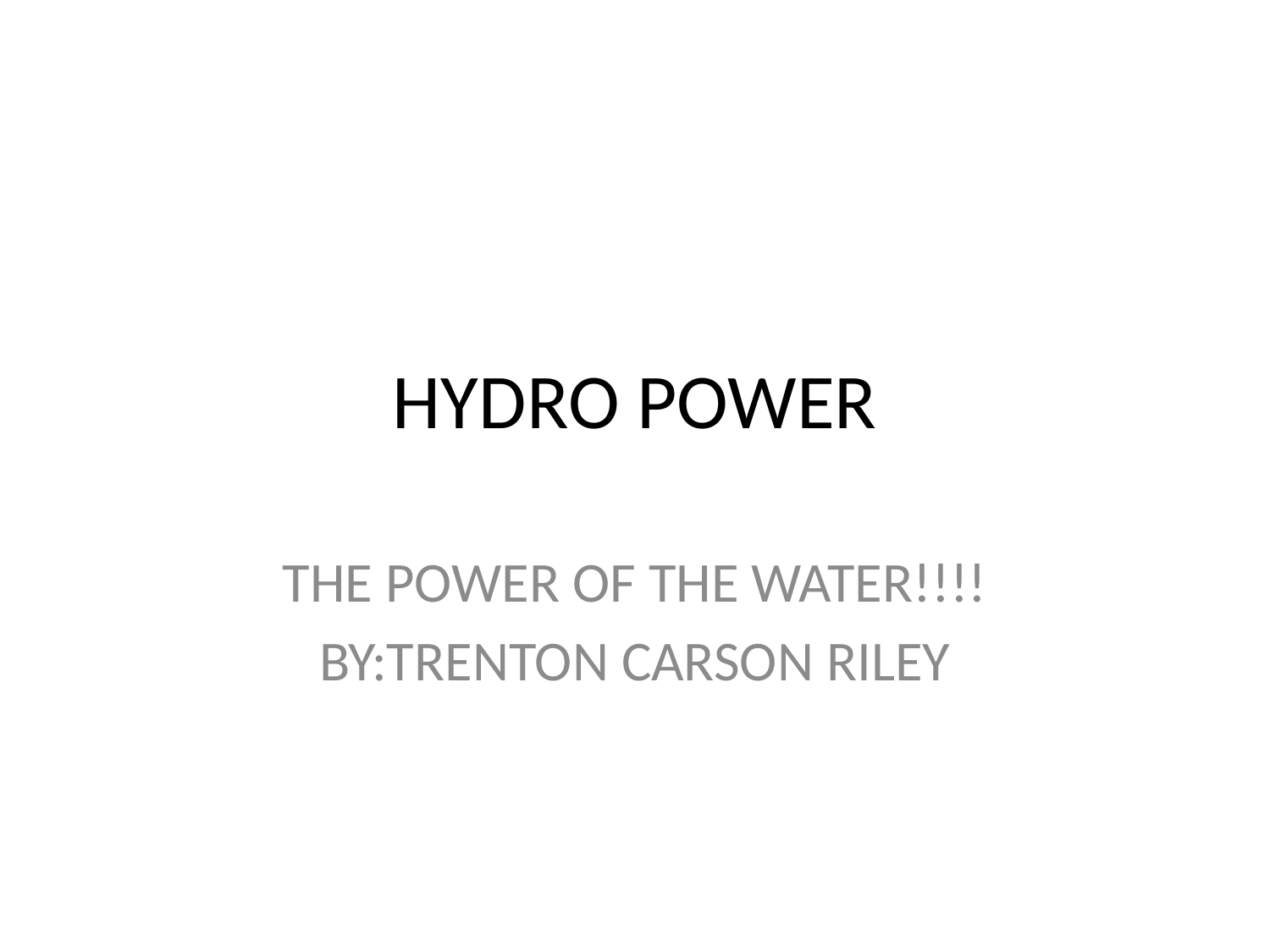

# HYDRO POWER
THE POWER OF THE WATER!!!!
BY:TRENTON CARSON RILEY